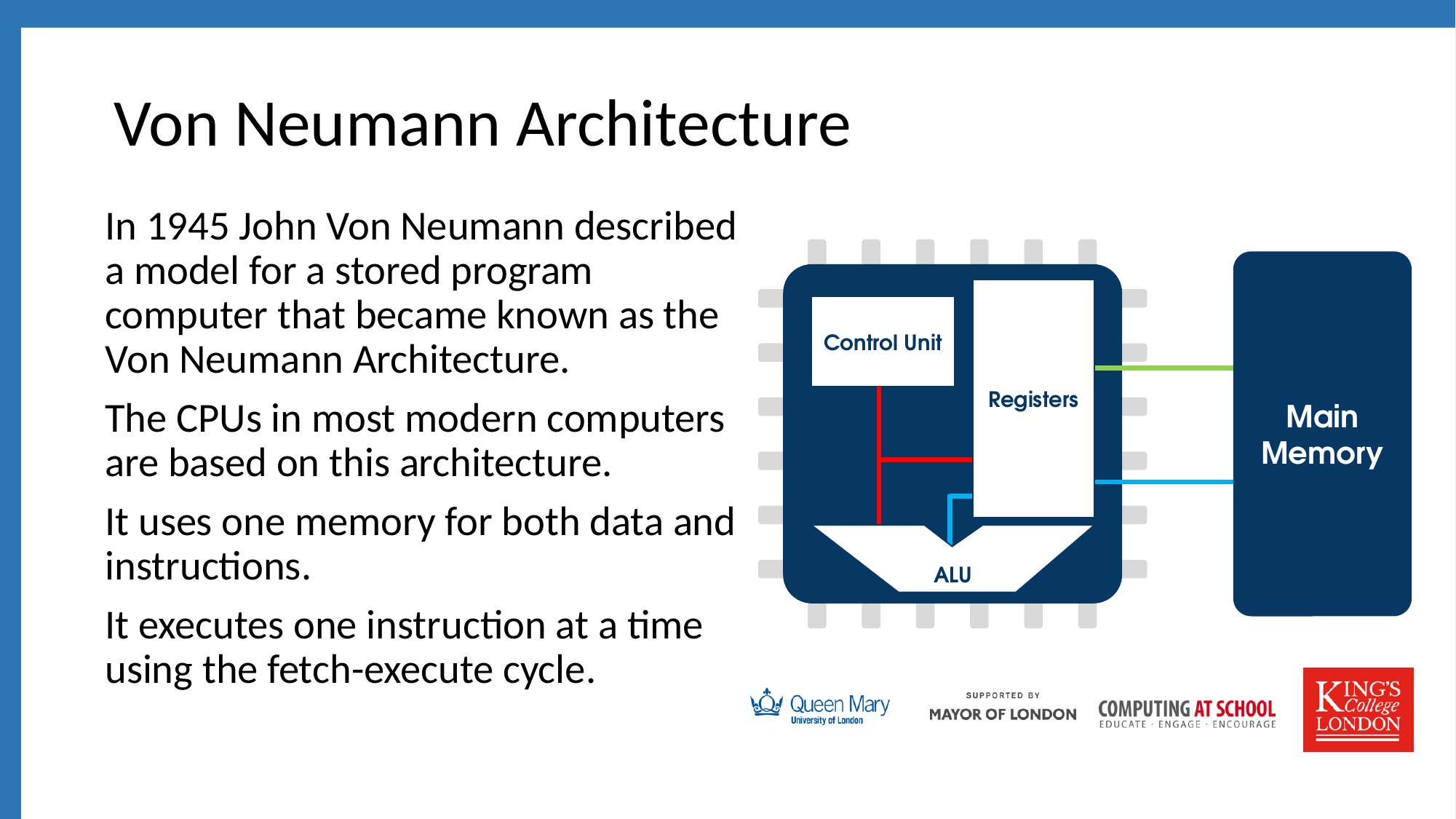

# Von Neumann Architecture
In 1945 John Von Neumann described a model for a stored program computer that became known as the Von Neumann Architecture.
The CPUs in most modern computers are based on this architecture.
It uses one memory for both data and instructions.
It executes one instruction at a time using the fetch-execute cycle.

Main Memory
Registers
Control Unit
ALU